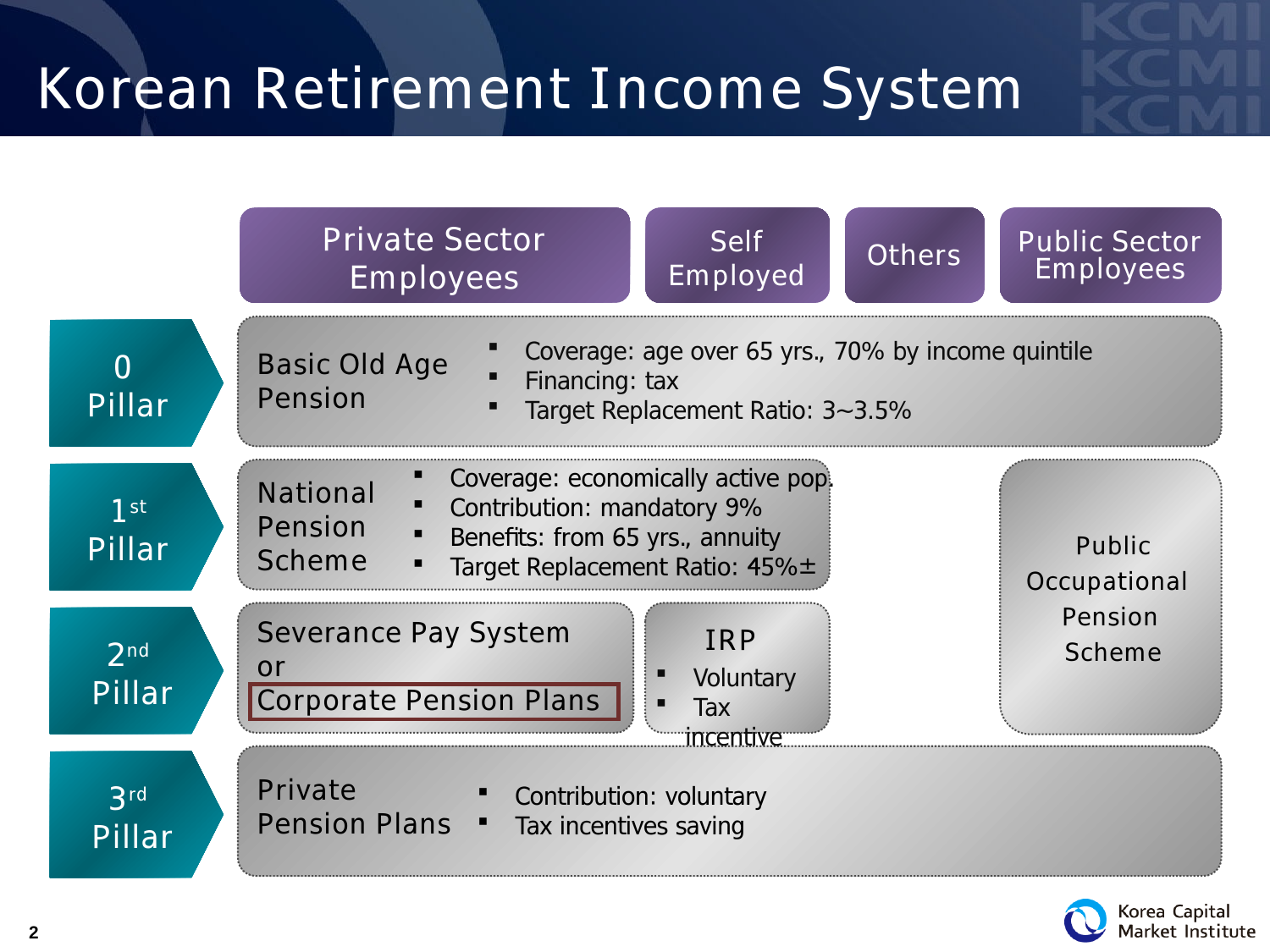

# Korean Retirement Income System
Private Sector
Employees
Self
Employed
Others
Public Sector
Employees

0
Pillar
 Coverage: age over 65 yrs., 70% by income quintile
 Financing: tax
 Target Replacement Ratio: 3~3.5%
Basic Old Age
Pension
 Coverage: economically active pop.
 Contribution: mandatory 9%
 Benefits: from 65 yrs., annuity
 Target Replacement Ratio: 45%±

1st
Pillar
National
Pension
Scheme
Public
Occupational
Pension
Scheme

2nd
 Pillar
Severance Pay System
or
Corporate Pension Plans
IRP
 Voluntary
 Tax incentive

3rd
 Pillar
Private
Pension Plans
 Contribution: voluntary
 Tax incentives saving
2